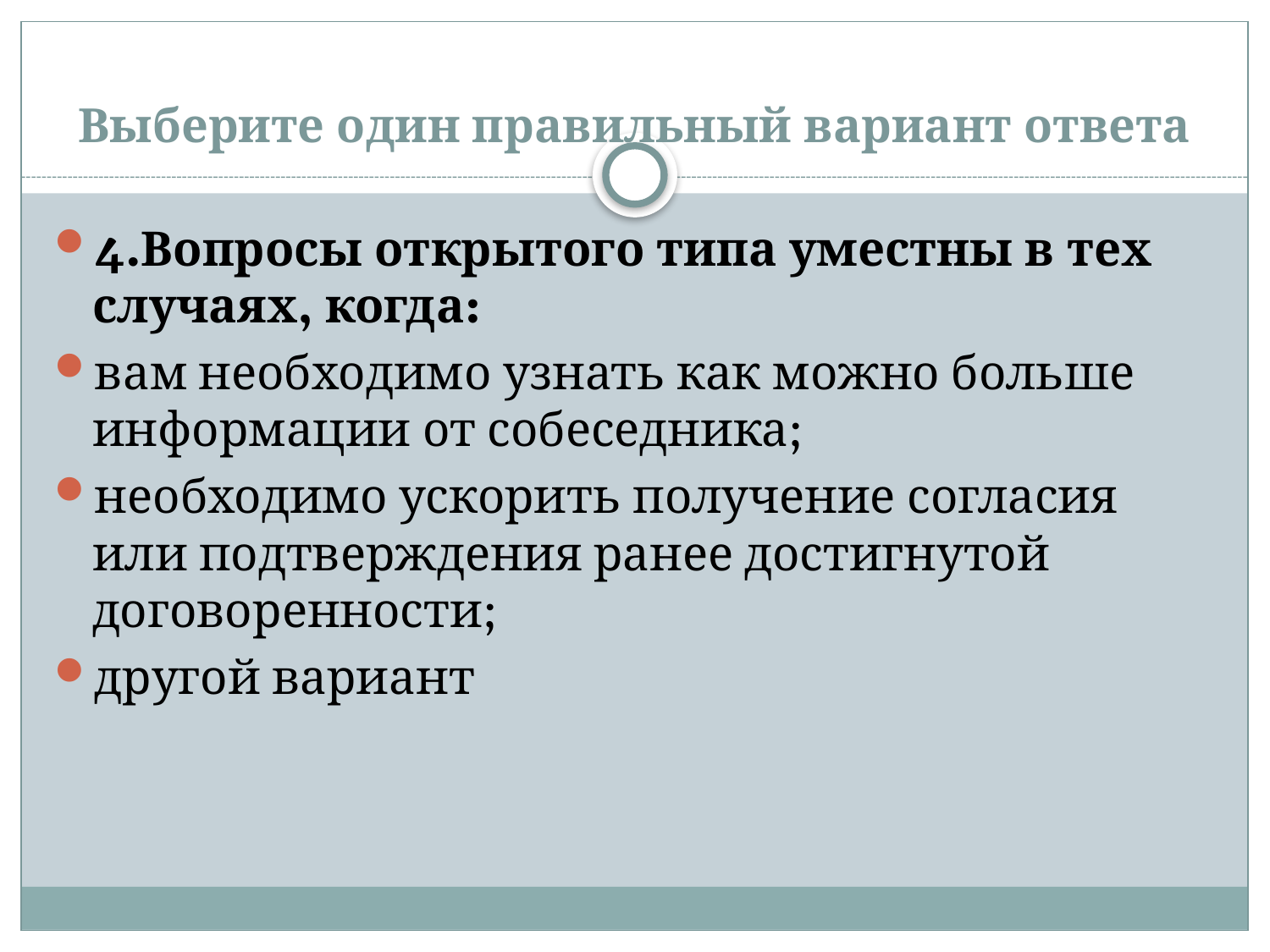

# Выберите один правильный вариант ответа
4.Вопросы открытого типа уместны в тех случаях, когда:
вам необходимо узнать как можно больше информации от собеседника;
необходимо ускорить получение согласия или подтверждения ранее достигнутой договоренности;
другой вариант